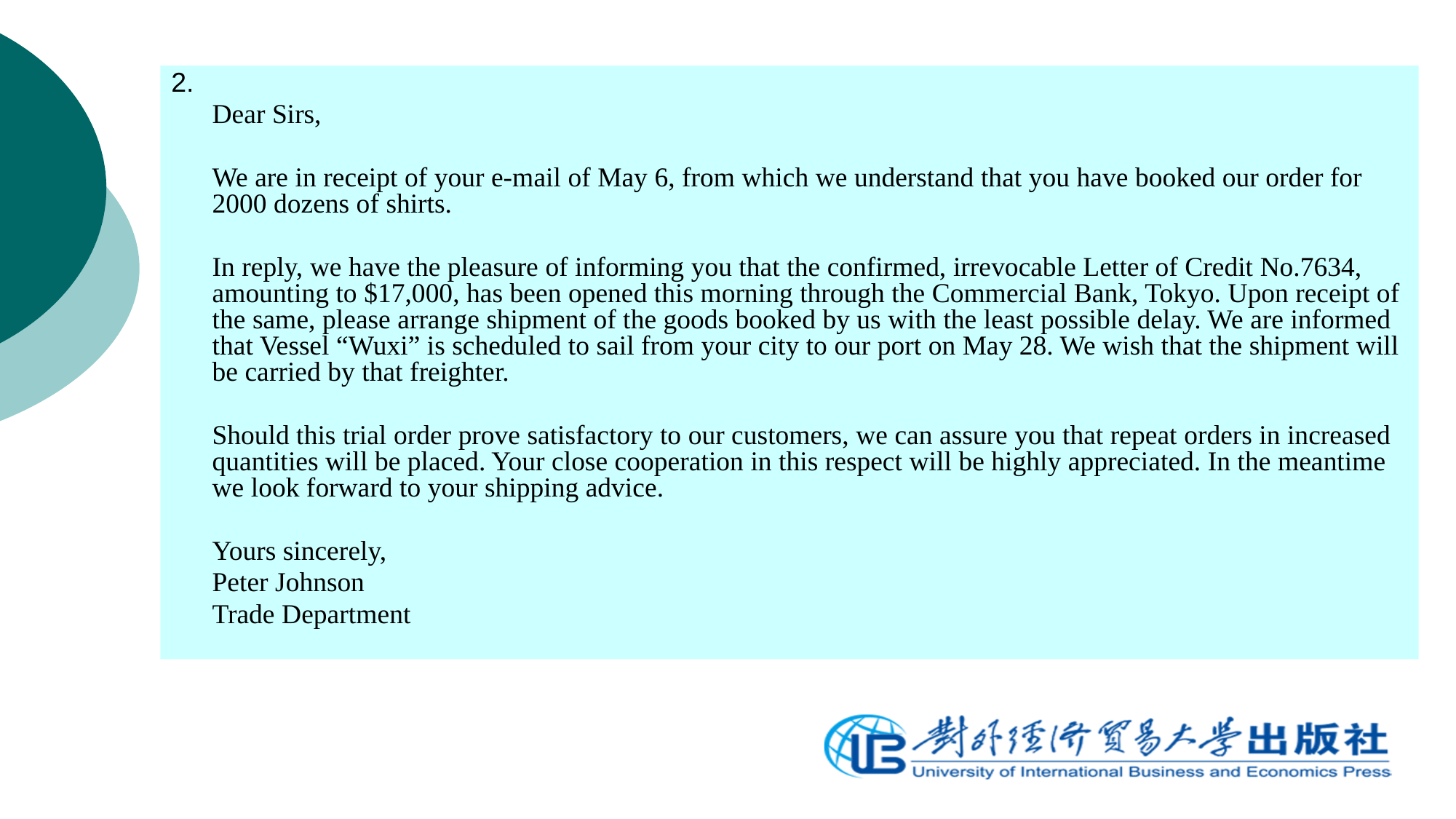

#
2.
	Dear Sirs,

	We are in receipt of your e-mail of May 6, from which we understand that you have booked our order for 2000 dozens of shirts.

	In reply, we have the pleasure of informing you that the confirmed, irrevocable Letter of Credit No.7634, amounting to $17,000, has been opened this morning through the Commercial Bank, Tokyo. Upon receipt of the same, please arrange shipment of the goods booked by us with the least possible delay. We are informed that Vessel “Wuxi” is scheduled to sail from your city to our port on May 28. We wish that the shipment will be carried by that freighter.

	Should this trial order prove satisfactory to our customers, we can assure you that repeat orders in increased quantities will be placed. Your close cooperation in this respect will be highly appreciated. In the meantime we look forward to your shipping advice.

	Yours sincerely,
	Peter Johnson
	Trade Department